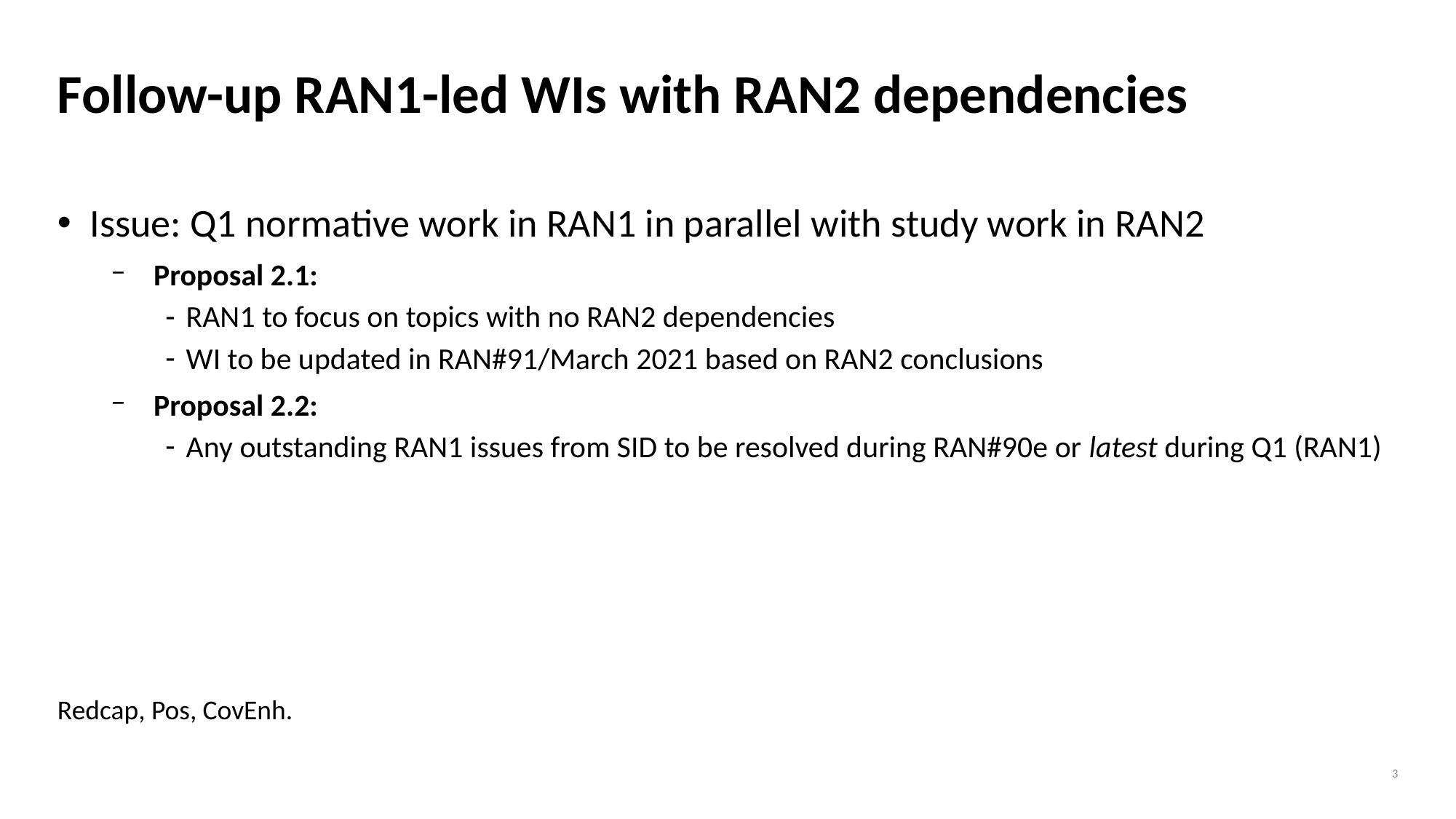

# Follow-up RAN1-led WIs with RAN2 dependencies
Issue: Q1 normative work in RAN1 in parallel with study work in RAN2
Proposal 2.1:
RAN1 to focus on topics with no RAN2 dependencies
WI to be updated in RAN#91/March 2021 based on RAN2 conclusions
Proposal 2.2:
Any outstanding RAN1 issues from SID to be resolved during RAN#90e or latest during Q1 (RAN1)

Redcap, Pos, CovEnh.

3